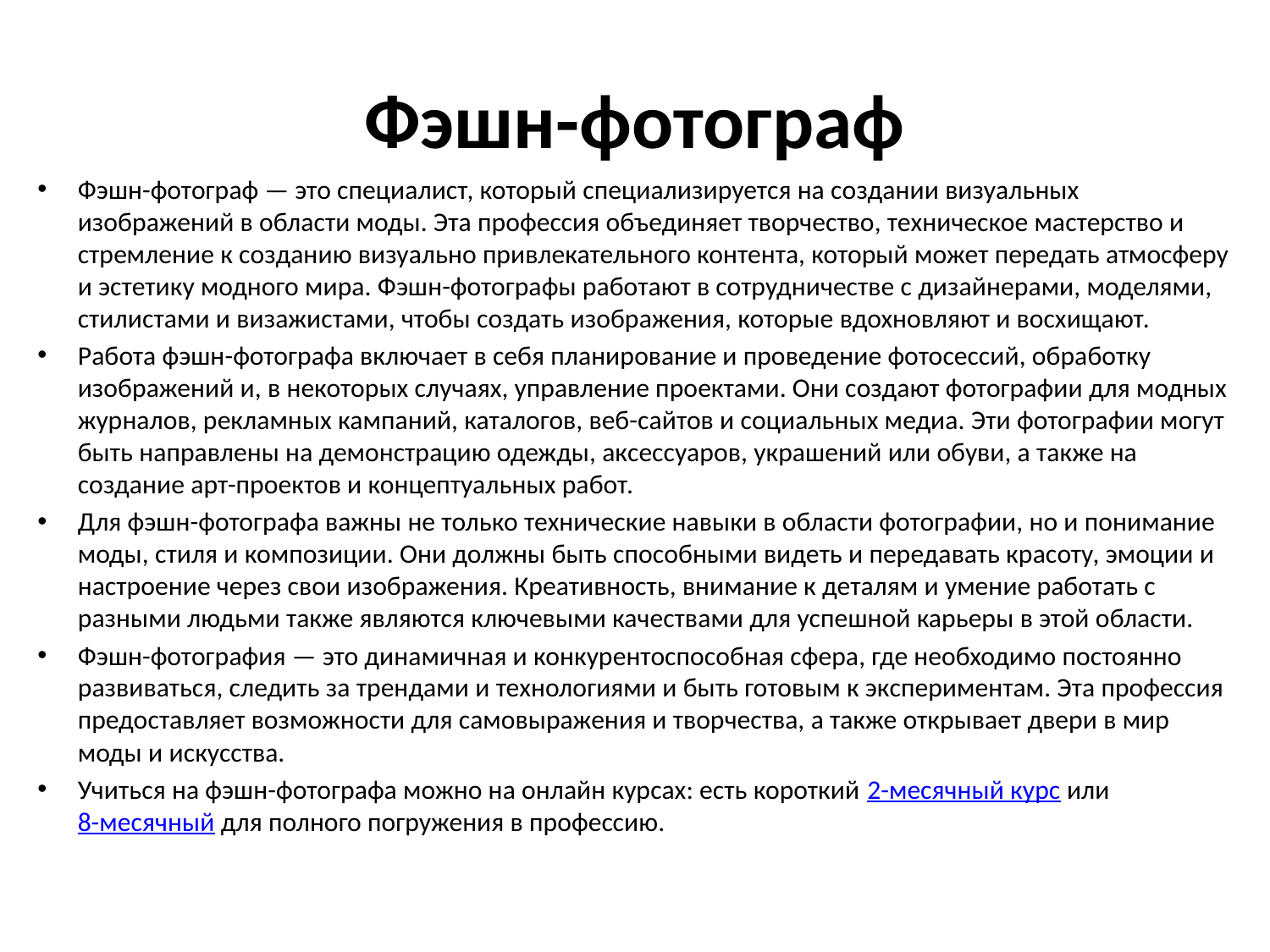

# Фэшн-фотограф
Фэшн-фотограф — это специалист, который специализируется на создании визуальных изображений в области моды. Эта профессия объединяет творчество, техническое мастерство и стремление к созданию визуально привлекательного контента, который может передать атмосферу и эстетику модного мира. Фэшн-фотографы работают в сотрудничестве с дизайнерами, моделями, стилистами и визажистами, чтобы создать изображения, которые вдохновляют и восхищают.
Работа фэшн-фотографа включает в себя планирование и проведение фотосессий, обработку изображений и, в некоторых случаях, управление проектами. Они создают фотографии для модных журналов, рекламных кампаний, каталогов, веб-сайтов и социальных медиа. Эти фотографии могут быть направлены на демонстрацию одежды, аксессуаров, украшений или обуви, а также на создание арт-проектов и концептуальных работ.
Для фэшн-фотографа важны не только технические навыки в области фотографии, но и понимание моды, стиля и композиции. Они должны быть способными видеть и передавать красоту, эмоции и настроение через свои изображения. Креативность, внимание к деталям и умение работать с разными людьми также являются ключевыми качествами для успешной карьеры в этой области.
Фэшн-фотография — это динамичная и конкурентоспособная сфера, где необходимо постоянно развиваться, следить за трендами и технологиями и быть готовым к экспериментам. Эта профессия предоставляет возможности для самовыражения и творчества, а также открывает двери в мир моды и искусства.
Учиться на фэшн-фотографа можно на онлайн курсах: есть короткий 2-месячный курс или 8-месячный для полного погружения в профессию.